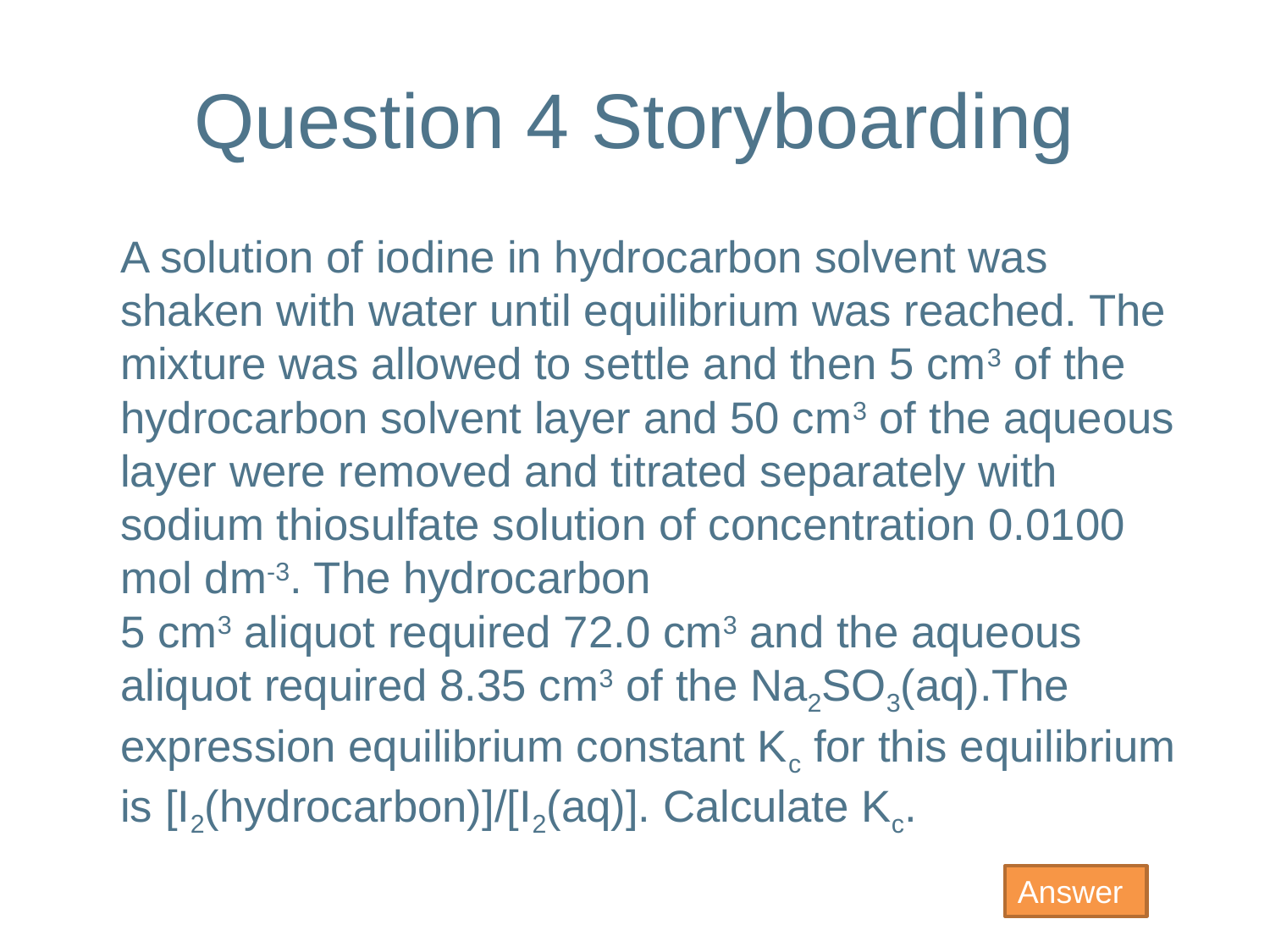

# Question 4 Storyboarding
	A solution of iodine in hydrocarbon solvent was shaken with water until equilibrium was reached. The mixture was allowed to settle and then 5 cm3 of the hydrocarbon solvent layer and 50 cm3 of the aqueous layer were removed and titrated separately with sodium thiosulfate solution of concentration 0.0100 mol dm-3. The hydrocarbon
5 cm3 aliquot required 72.0 cm3 and the aqueous aliquot required 8.35 cm3 of the Na2SO3(aq).The expression equilibrium constant Kc for this equilibrium is [I2(hydrocarbon)]/[I2(aq)]. Calculate Kc.

Answer